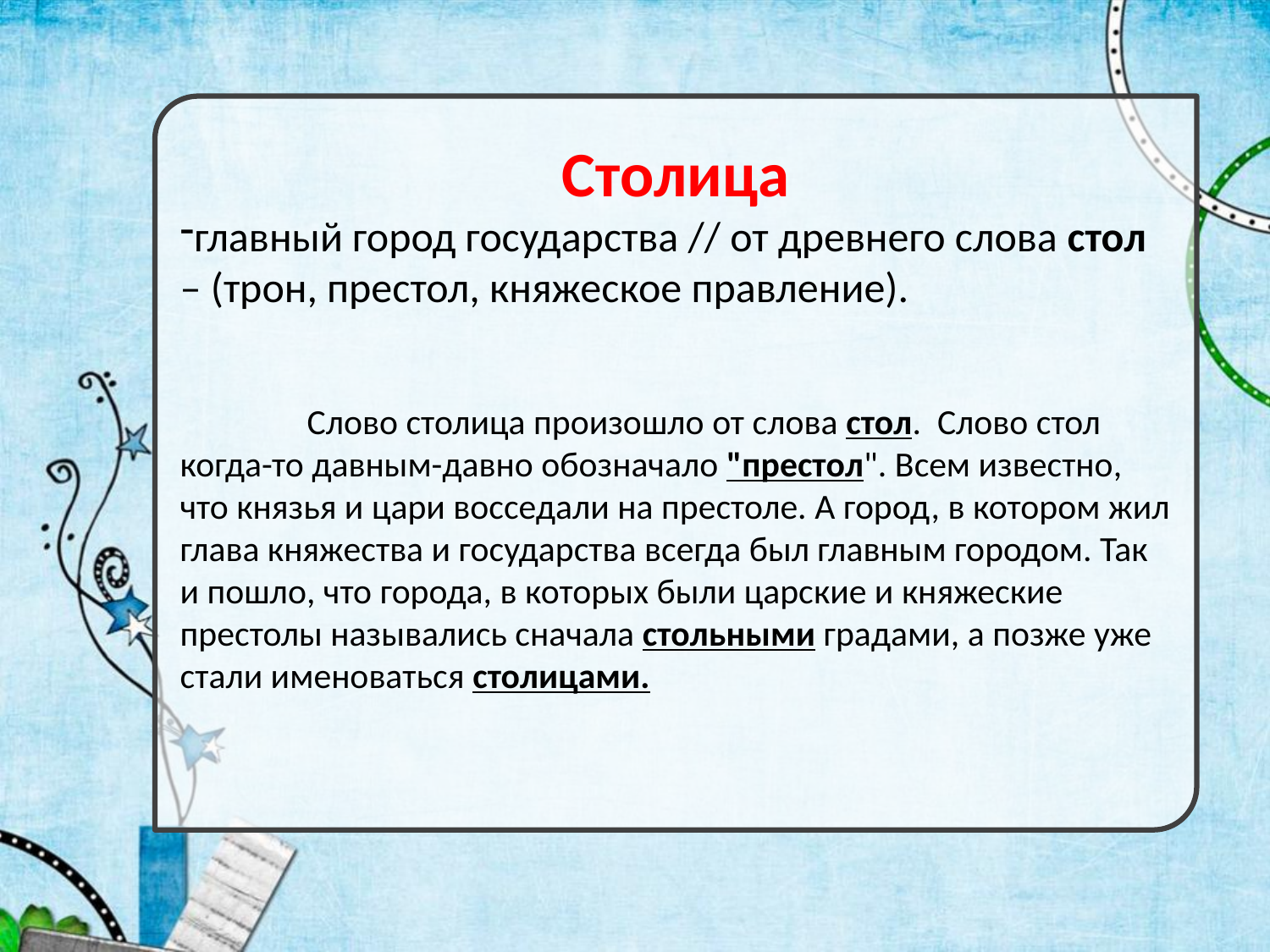

Столица
главный город государства // от древнего слова стол – (трон, престол, княжеское правление).

	Слово столица произошло от слова стол.  Слово стол когда-то давным-давно обозначало "престол". Всем известно, что князья и цари восседали на престоле. А город, в котором жил глава княжества и государства всегда был главным городом. Так и пошло, что города, в которых были царские и княжеские престолы назывались сначала стольными градами, а позже уже стали именоваться столицами.